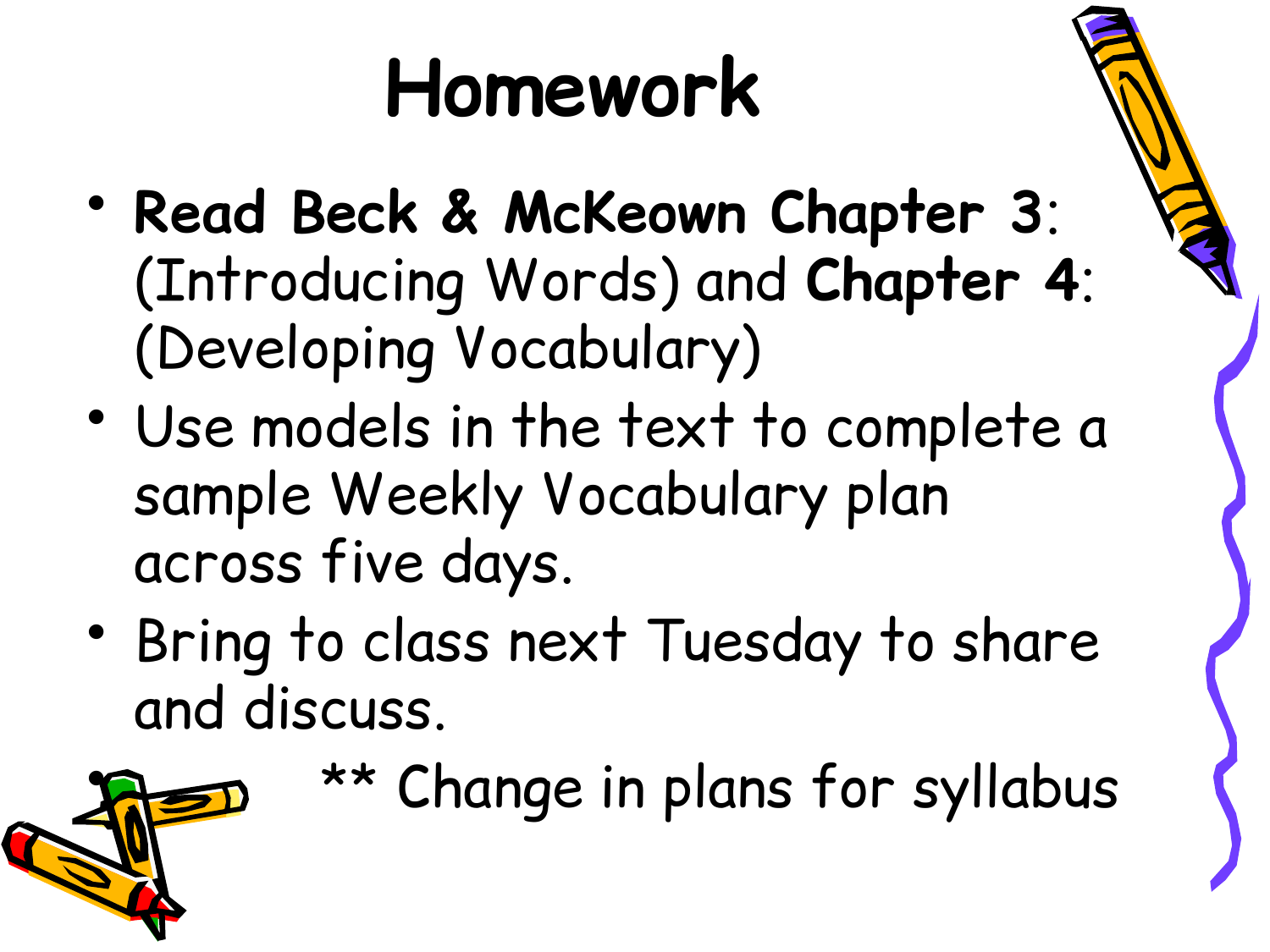

# Homework
Read Beck & McKeown Chapter 3: (Introducing Words) and Chapter 4: (Developing Vocabulary)
Use models in the text to complete a sample Weekly Vocabulary plan across five days.
Bring to class next Tuesday to share and discuss.
           ** Change in plans for syllabus